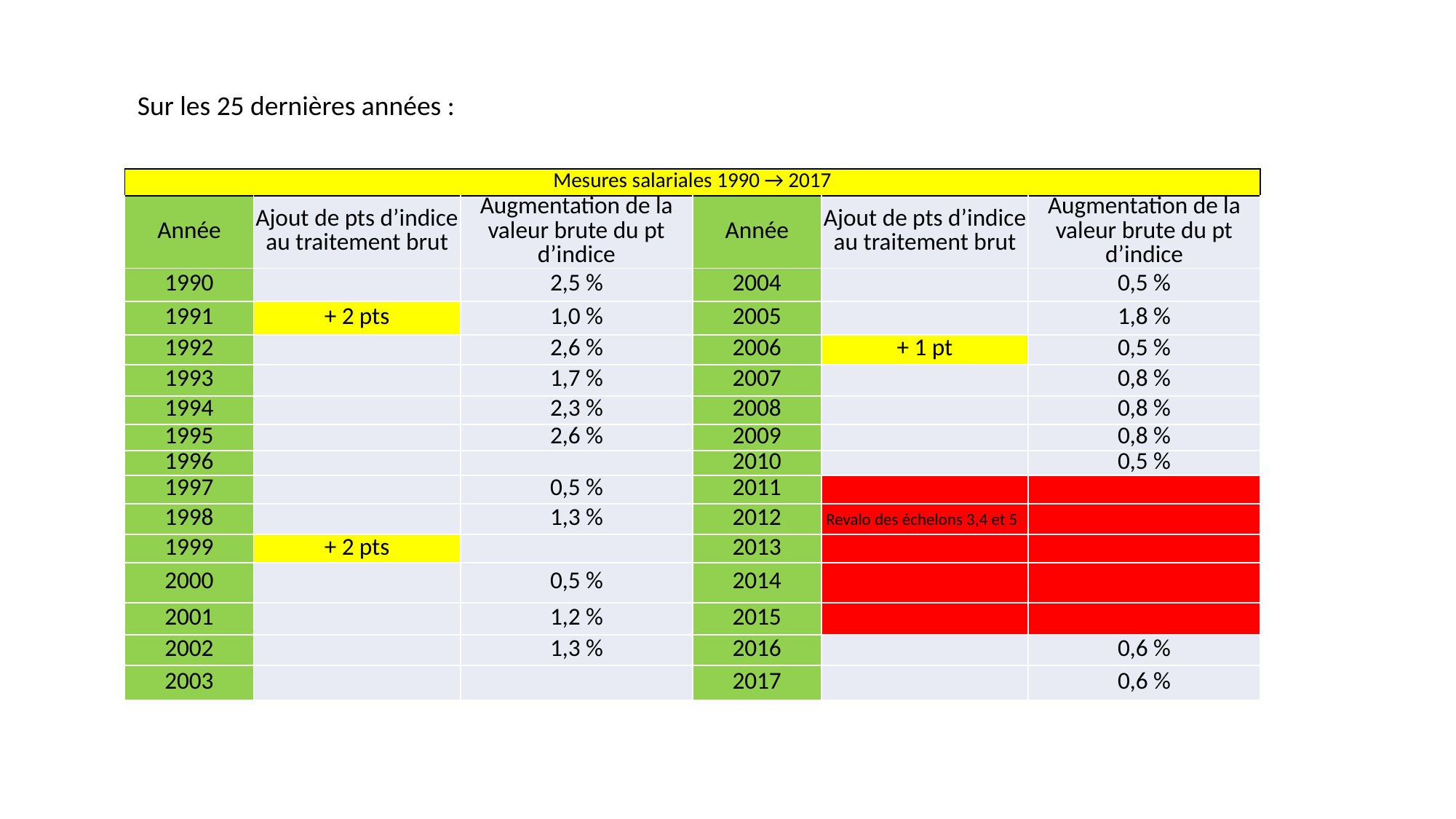

Sur les 25 dernières années :
| Mesures salariales 1990 → 2017 |  |  |  |  |  |
| --- | --- | --- | --- | --- | --- |
| Année | Ajout de pts d’indice au traitement brut | Augmentation de la valeur brute du pt d’indice | Année | Ajout de pts d’indice au traitement brut | Augmentation de la valeur brute du pt d’indice |
| 1990 |  | 2,5 % | 2004 |  | 0,5 % |
| 1991 | + 2 pts | 1,0 % | 2005 |  | 1,8 % |
| 1992 |  | 2,6 % | 2006 | + 1 pt | 0,5 % |
| 1993 |  | 1,7 % | 2007 |  | 0,8 % |
| 1994 |  | 2,3 % | 2008 |  | 0,8 % |
| 1995 |  | 2,6 % | 2009 |  | 0,8 % |
| 1996 |  |  | 2010 |  | 0,5 % |
| 1997 |  | 0,5 % | 2011 |  |  |
| 1998 |  | 1,3 % | 2012 | Revalo des échelons 3,4 et 5 |  |
| 1999 | + 2 pts |  | 2013 |  |  |
| 2000 |  | 0,5 % | 2014 |  |  |
| 2001 |  | 1,2 % | 2015 |  |  |
| 2002 |  | 1,3 % | 2016 |  | 0,6 % |
| 2003 |  |  | 2017 |  | 0,6 % |